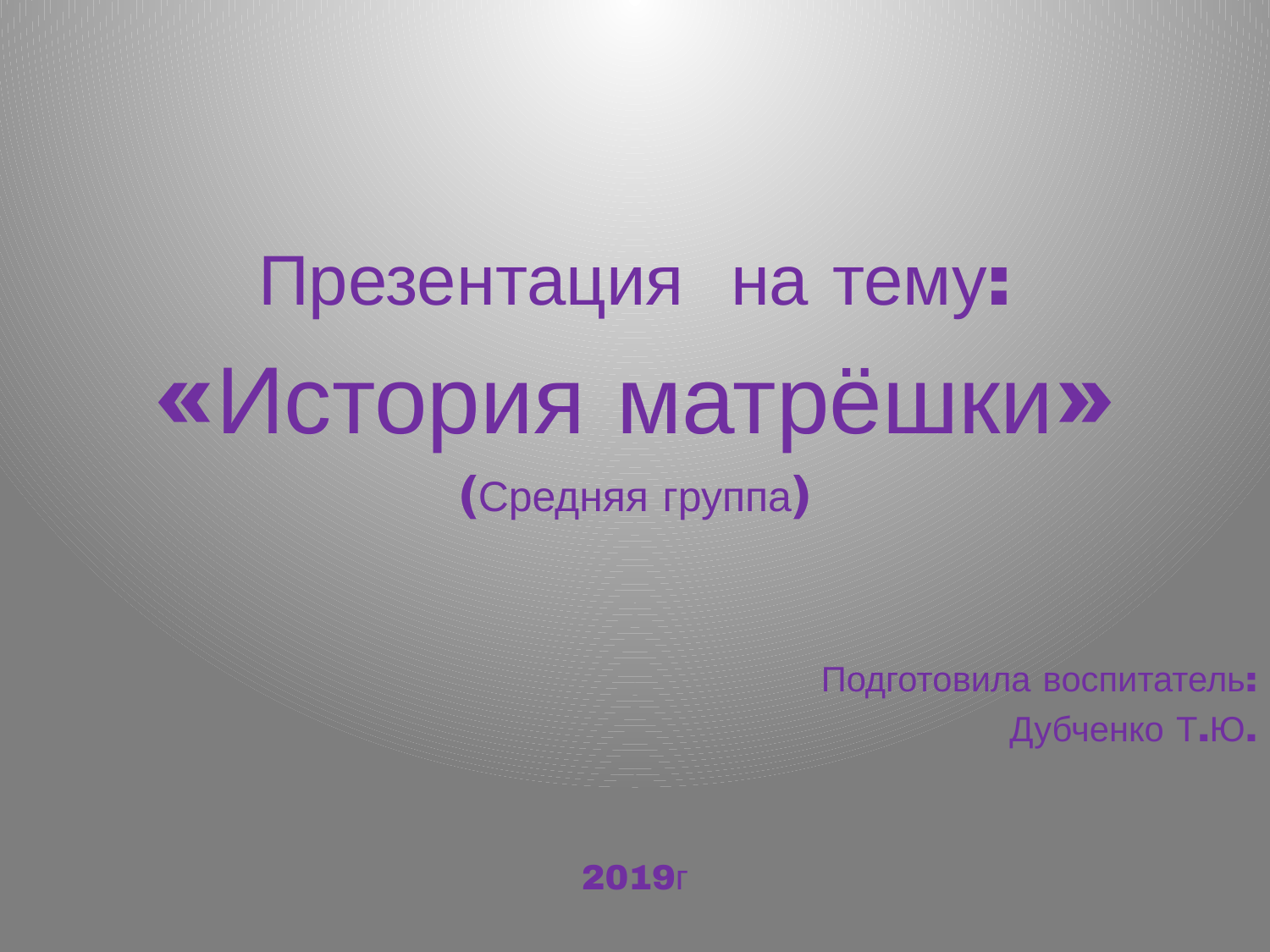

#
Презентация  на тему:
«История матрёшки»
(Средняя группа)

Подготовила воспитатель:
Дубченко Т.Ю.

2019г